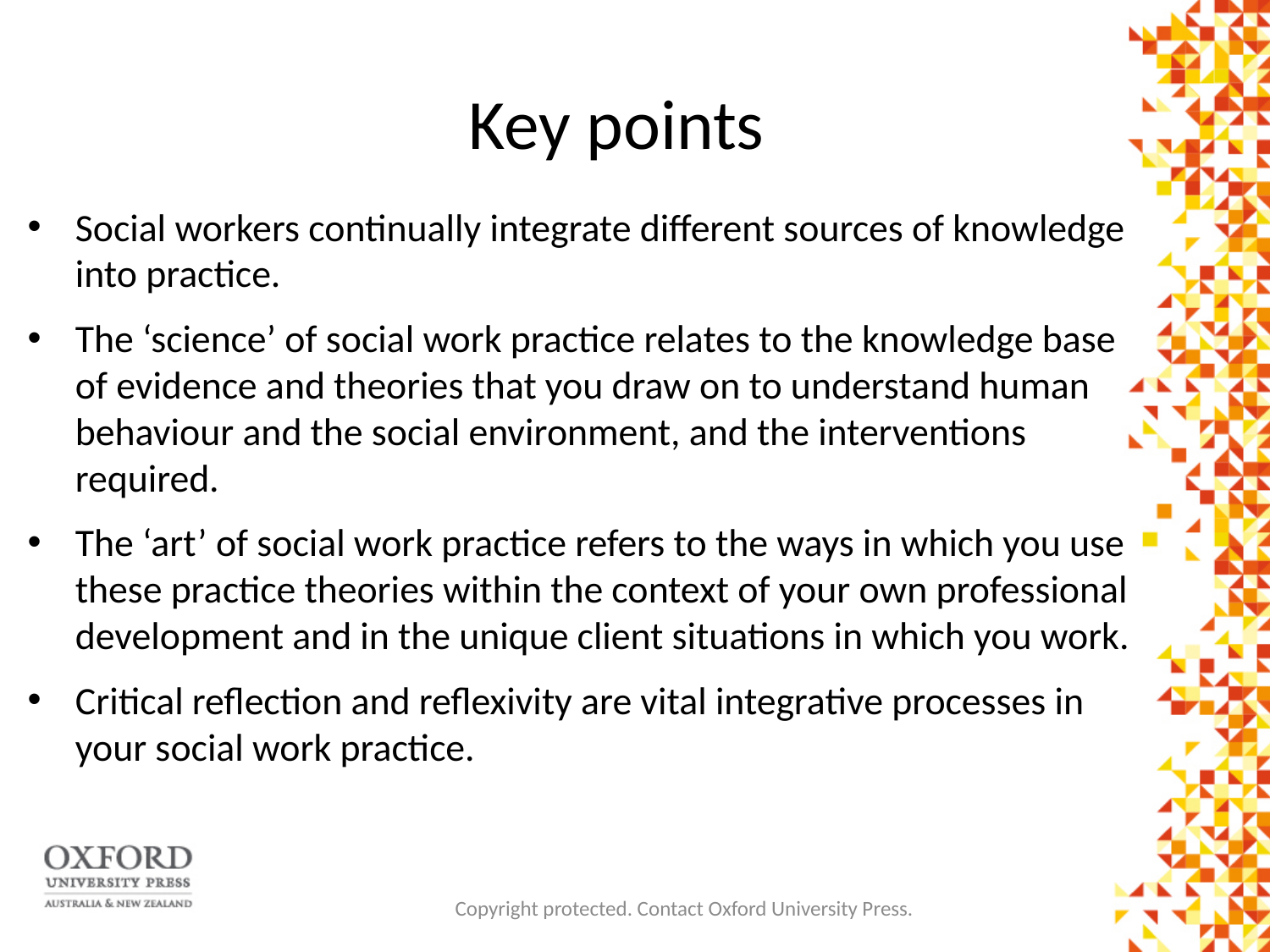

# Key points
Social workers continually integrate different sources of knowledge into practice.
The ‘science’ of social work practice relates to the knowledge base of evidence and theories that you draw on to understand human behaviour and the social environment, and the interventions required.
The ‘art’ of social work practice refers to the ways in which you use these practice theories within the context of your own professional development and in the unique client situations in which you work.
Critical reflection and reflexivity are vital integrative processes in your social work practice.
Copyright protected. Contact Oxford University Press.